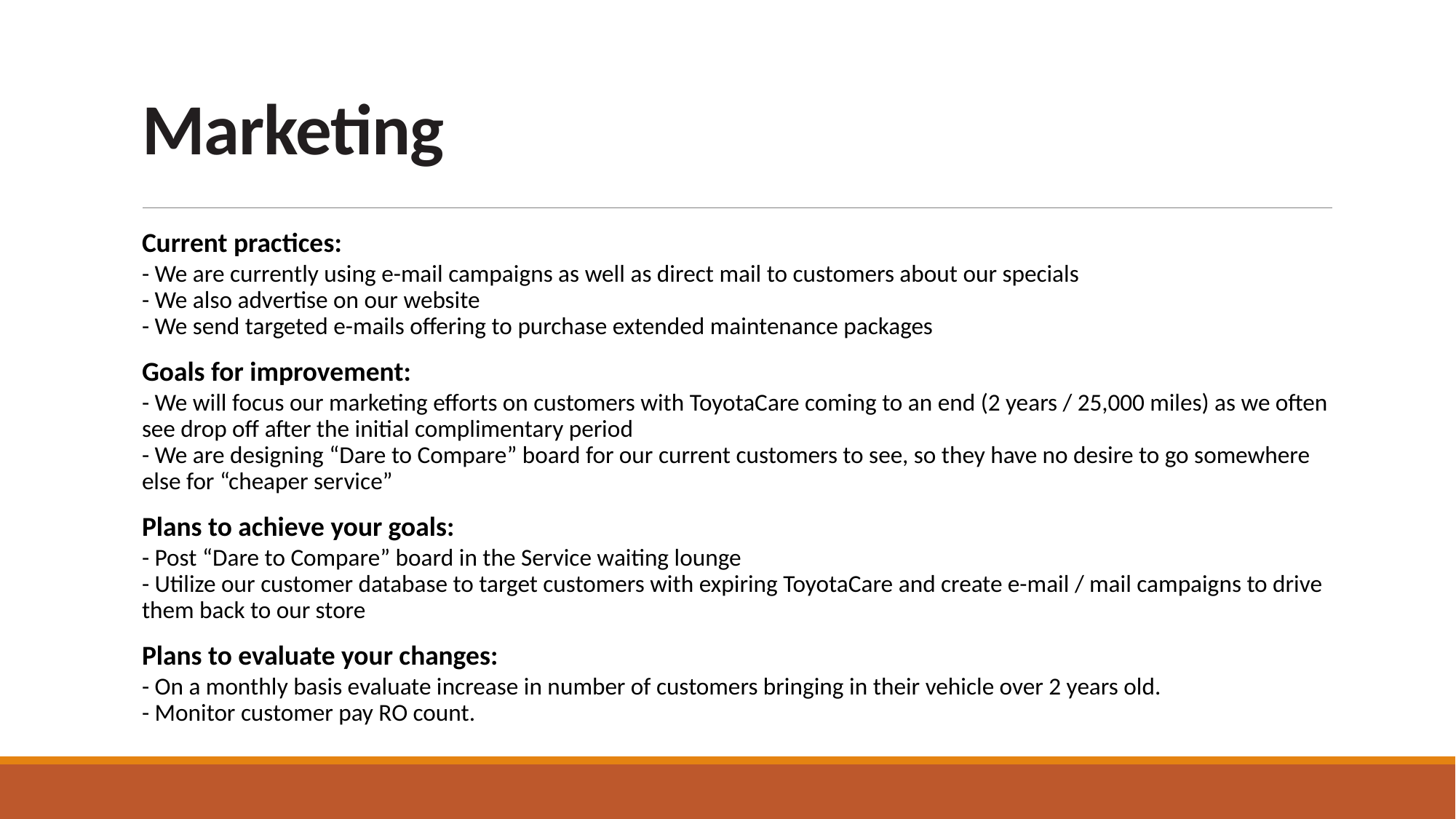

# Marketing

Current practices:
- We are currently using e-mail campaigns as well as direct mail to customers about our specials
- We also advertise on our website
- We send targeted e-mails offering to purchase extended maintenance packages
Goals for improvement:
- We will focus our marketing efforts on customers with ToyotaCare coming to an end (2 years / 25,000 miles) as we often see drop off after the initial complimentary period
- We are designing “Dare to Compare” board for our current customers to see, so they have no desire to go somewhere else for “cheaper service”
Plans to achieve your goals:
- Post “Dare to Compare” board in the Service waiting lounge
- Utilize our customer database to target customers with expiring ToyotaCare and create e-mail / mail campaigns to drive them back to our store
Plans to evaluate your changes:
- On a monthly basis evaluate increase in number of customers bringing in their vehicle over 2 years old.
- Monitor customer pay RO count.